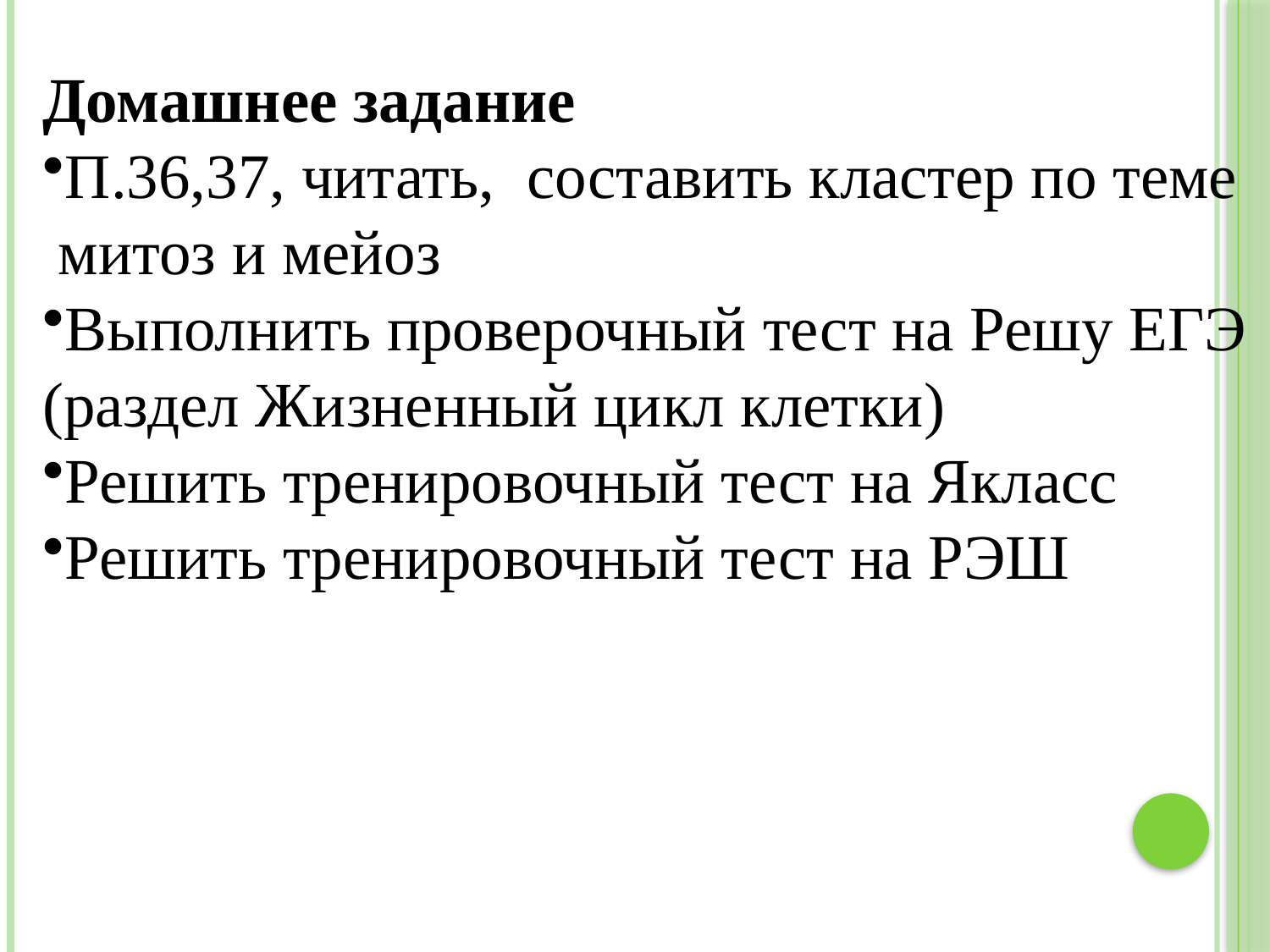

Домашнее задание
П.36,37, читать,  составить кластер по теме   митоз и мейоз
Выполнить проверочный тест на Решу ЕГЭ (раздел Жизненный цикл клетки)
Решить тренировочный тест на Якласс
Решить тренировочный тест на РЭШ